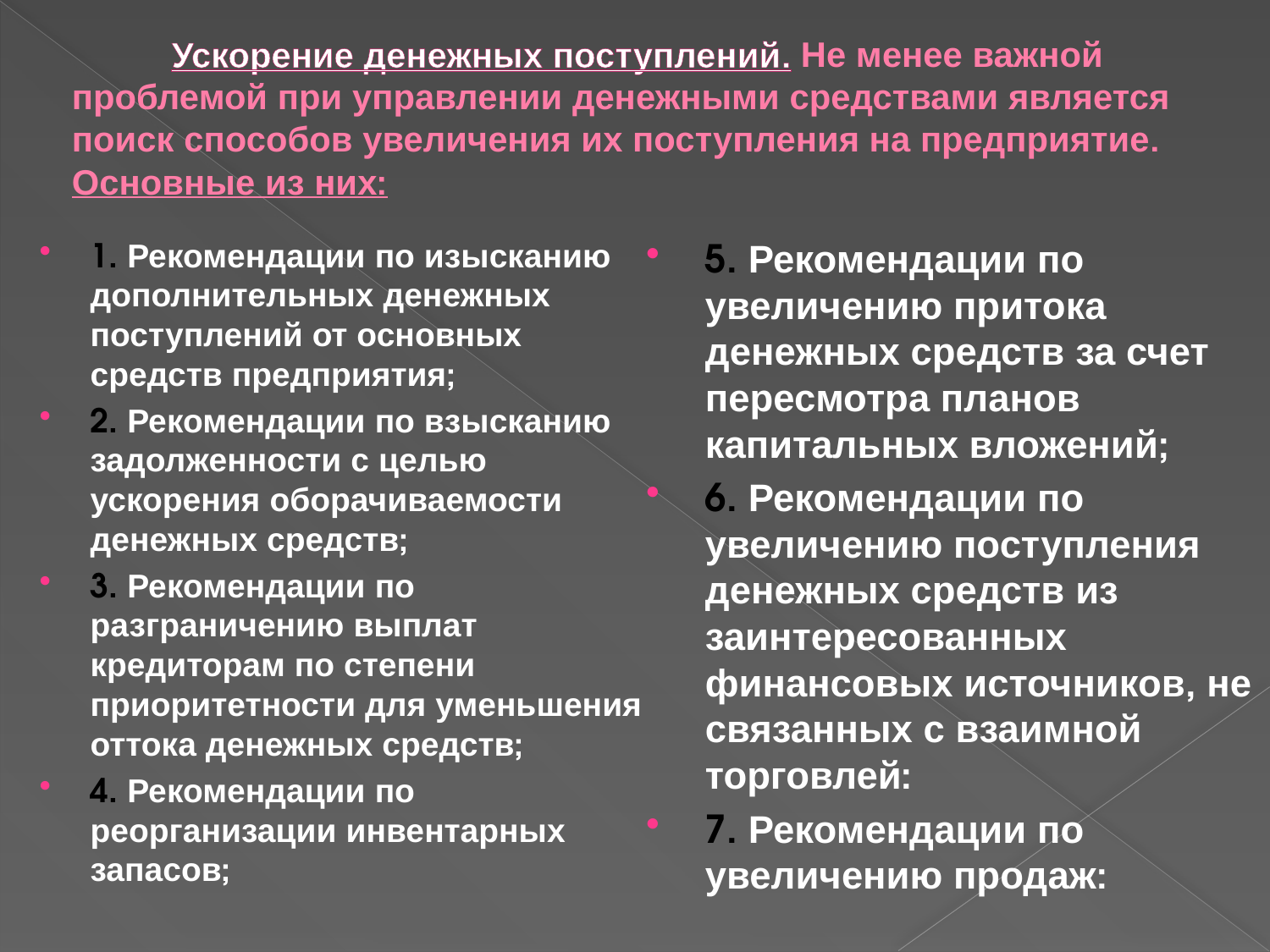

# Ускорение денежных поступлений. Не менее важной проблемой при управлении денежными средствами является поиск способов увеличения их поступления на предприятие. Основные из них:
1. Рекомендации по изысканию дополнительных денежных поступлений от основных средств предприятия;
2. Рекомендации по взысканию задолженности с целью ускорения оборачиваемости денежных средств;
3. Рекомендации по разграничению выплат кредиторам по степени приоритетности для уменьшения оттока денежных средств;
4. Рекомендации по реорганизации инвентарных запасов;
5. Рекомендации по увеличению притока денежных средств за счет пересмотра планов капитальных вложений;
6. Рекомендации по увеличению поступления денежных средств из заинтересованных финансовых источников, не связанных с взаимной торговлей:
7. Рекомендации по увеличению продаж: